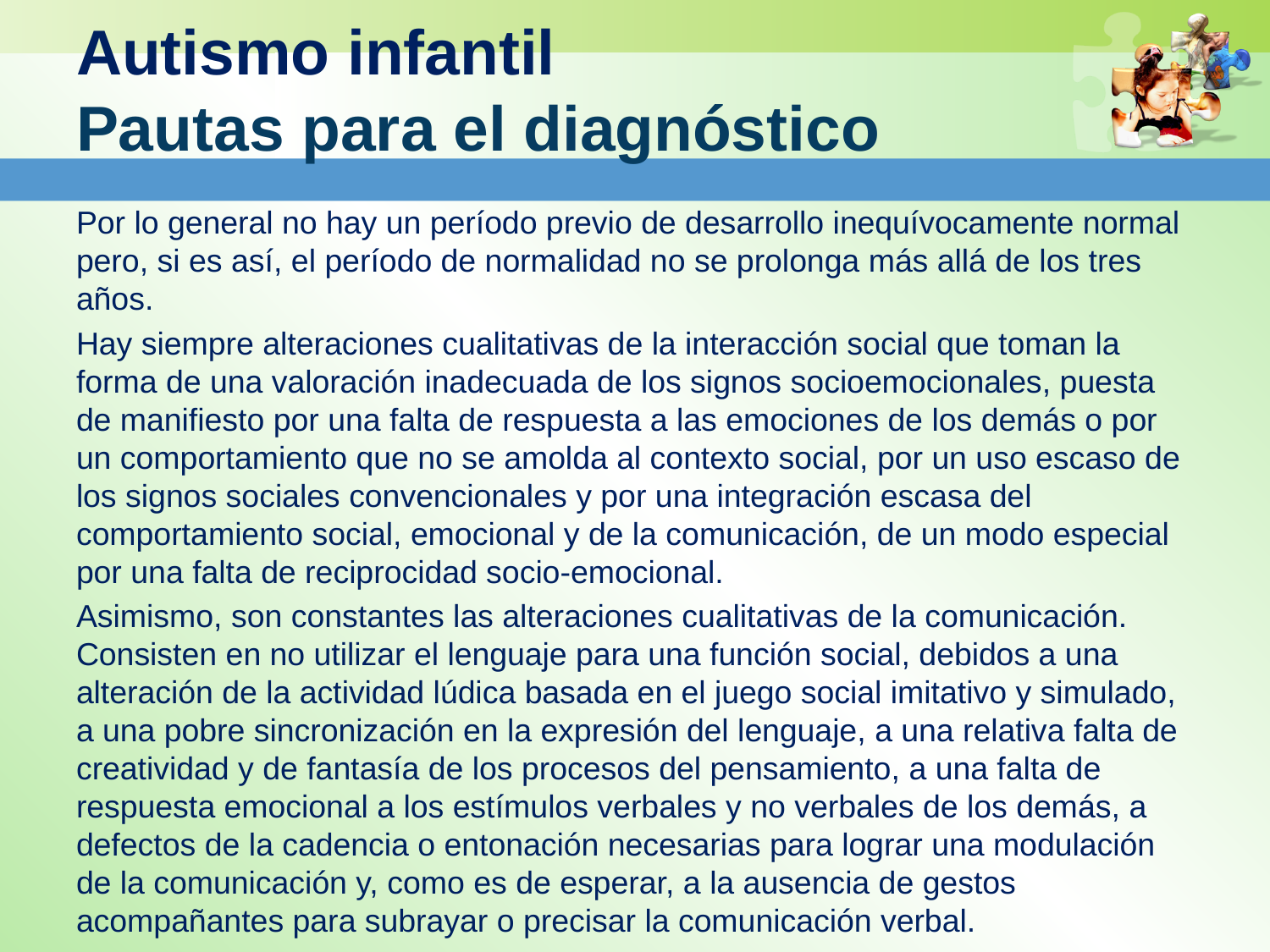

# Autismo infantil Pautas para el diagnóstico
Por lo general no hay un período previo de desarrollo inequívocamente normal pero, si es así, el período de normalidad no se prolonga más allá de los tres años.
Hay siempre alteraciones cualitativas de la interacción social que toman la forma de una valoración inadecuada de los signos socioemocionales, puesta de manifiesto por una falta de respuesta a las emociones de los demás o por un comportamiento que no se amolda al contexto social, por un uso escaso de los signos sociales convencionales y por una integración escasa del comportamiento social, emocional y de la comunicación, de un modo especial por una falta de reciprocidad socio-emocional.
Asimismo, son constantes las alteraciones cualitativas de la comunicación. Consisten en no utilizar el lenguaje para una función social, debidos a una alteración de la actividad lúdica basada en el juego social imitativo y simulado, a una pobre sincronización en la expresión del lenguaje, a una relativa falta de creatividad y de fantasía de los procesos del pensamiento, a una falta de respuesta emocional a los estímulos verbales y no verbales de los demás, a defectos de la cadencia o entonación necesarias para lograr una modulación de la comunicación y, como es de esperar, a la ausencia de gestos acompañantes para subrayar o precisar la comunicación verbal.